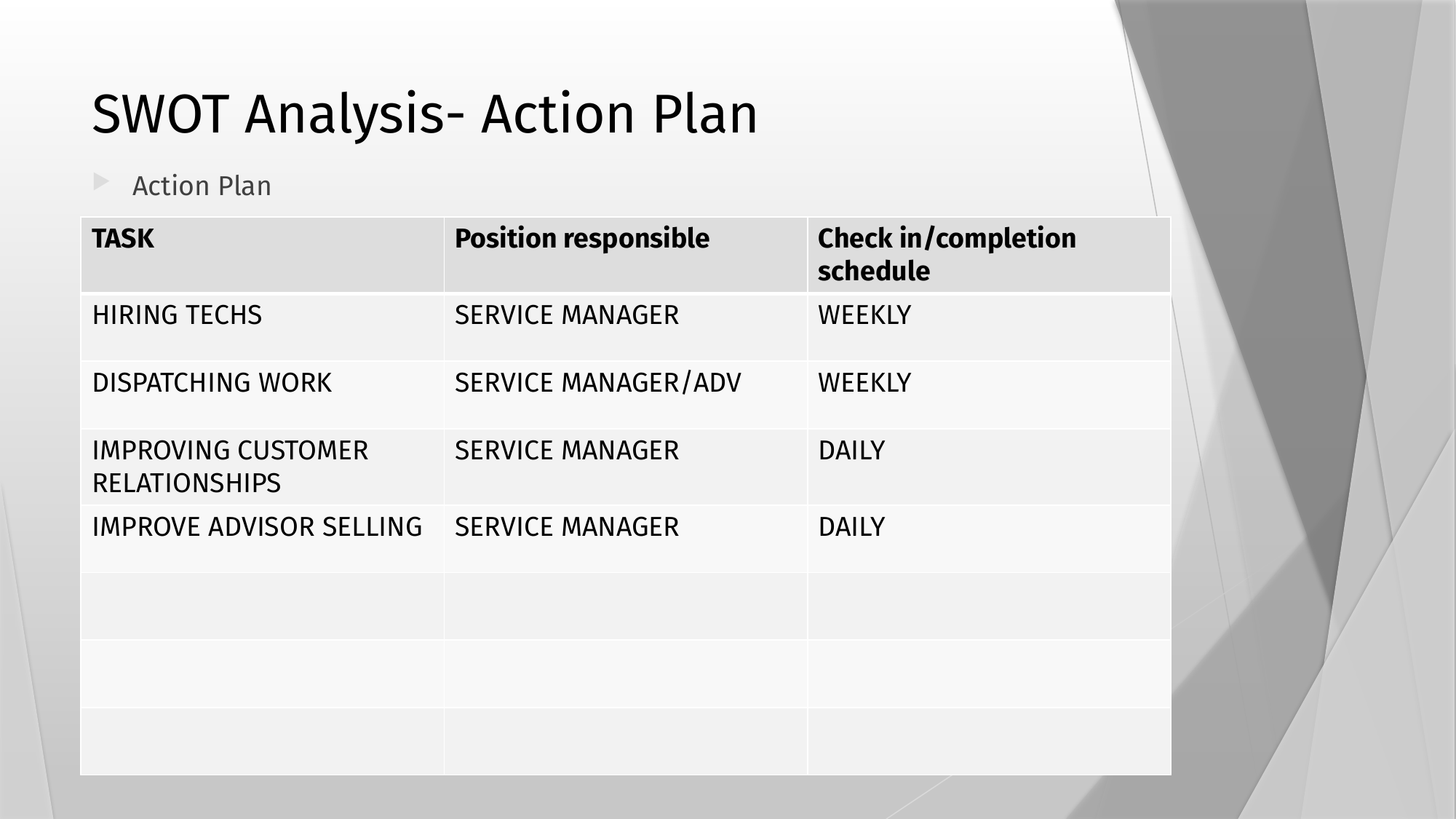

# SWOT Analysis- Action Plan
Action Plan

| TASK | Position responsible | Check in/completion schedule |
| --- | --- | --- |
| HIRING TECHS | SERVICE MANAGER | WEEKLY |
| DISPATCHING WORK | SERVICE MANAGER/ADV | WEEKLY |
| IMPROVING CUSTOMER RELATIONSHIPS | SERVICE MANAGER | DAILY |
| IMPROVE ADVISOR SELLING | SERVICE MANAGER | DAILY |
|  |  |  |
|  |  |  |
|  |  |  |